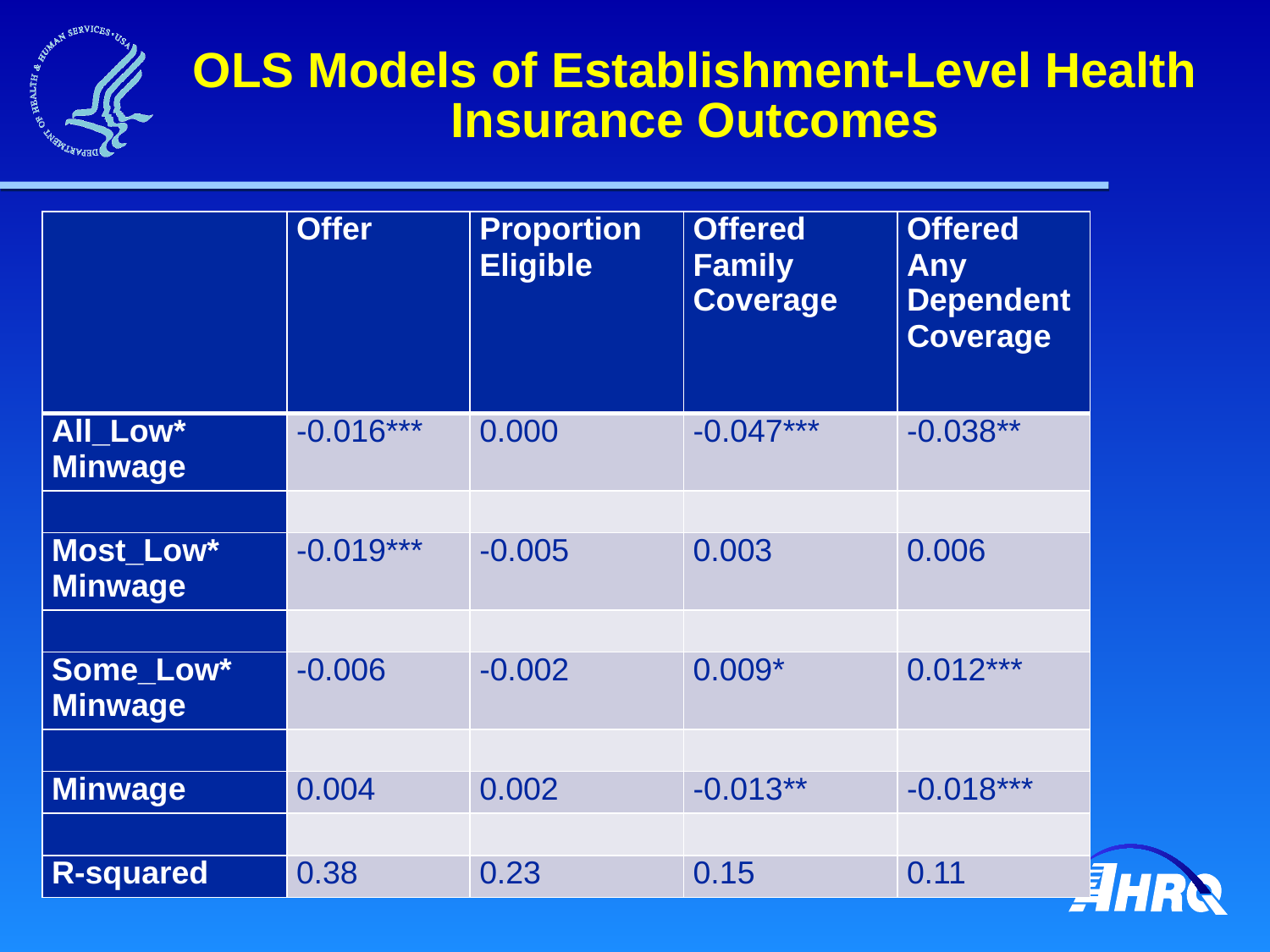

OLS Models of Establishment-Level Health Insurance Outcomes
|  | Offer | Proportion Eligible | Offered Family Coverage | Offered Any Dependent Coverage |
| --- | --- | --- | --- | --- |
| All\_Low\* Minwage | -0.016\*\*\* | 0.000 | -0.047\*\*\* | -0.038\*\* |
|  |  |  |  |  |
| Most\_Low\* Minwage | -0.019\*\*\* | -0.005 | 0.003 | 0.006 |
|  |  |  |  |  |
| Some\_Low\* Minwage | -0.006 | -0.002 | 0.009\* | 0.012\*\*\* |
|  |  |  |  |  |
| Minwage | 0.004 | 0.002 | -0.013\*\* | -0.018\*\*\* |
|  |  |  |  |  |
| R-squared | 0.38 | 0.23 | 0.15 | 0.11 |